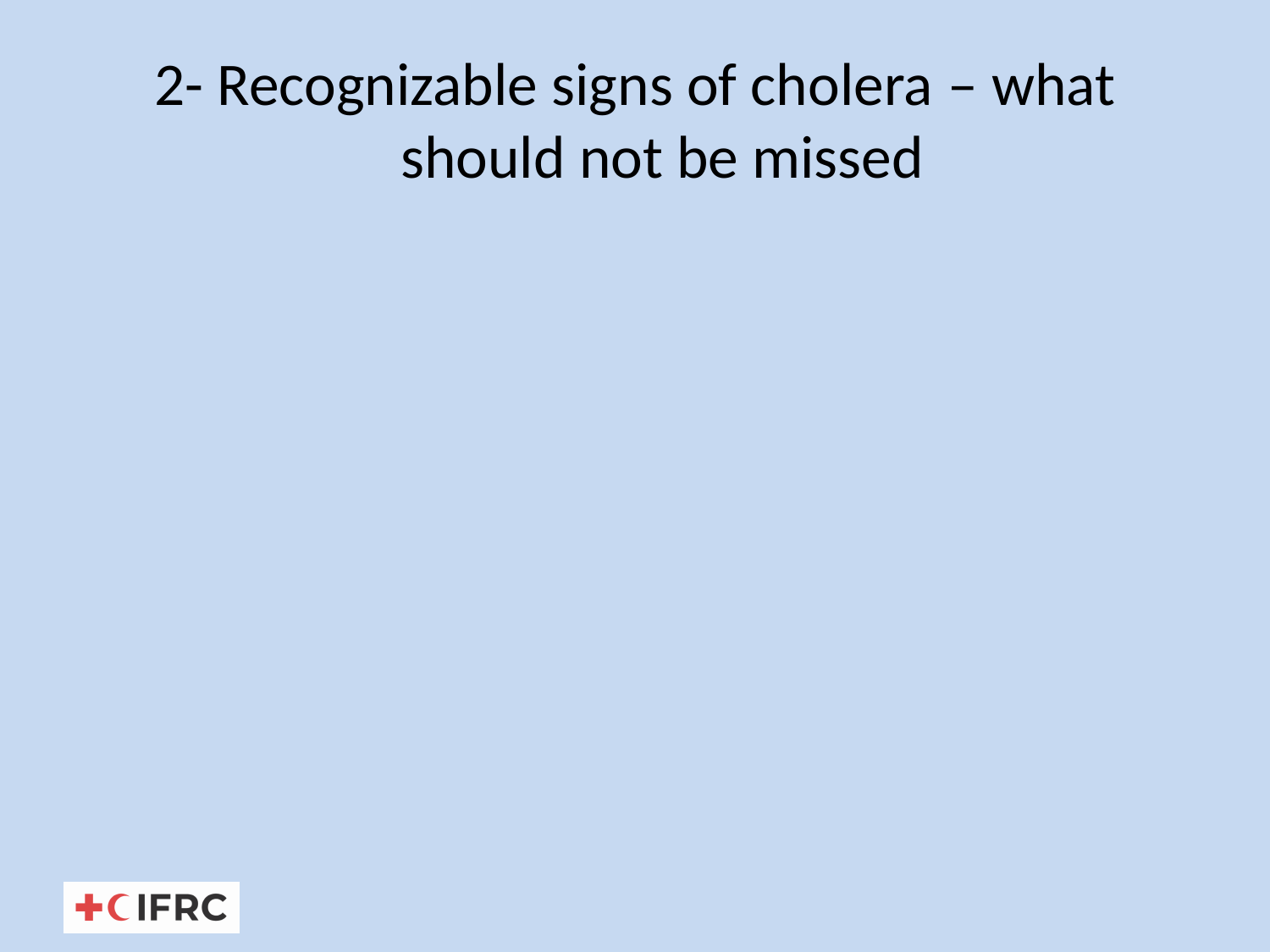

# 2- Recognizable signs of cholera – what should not be missed